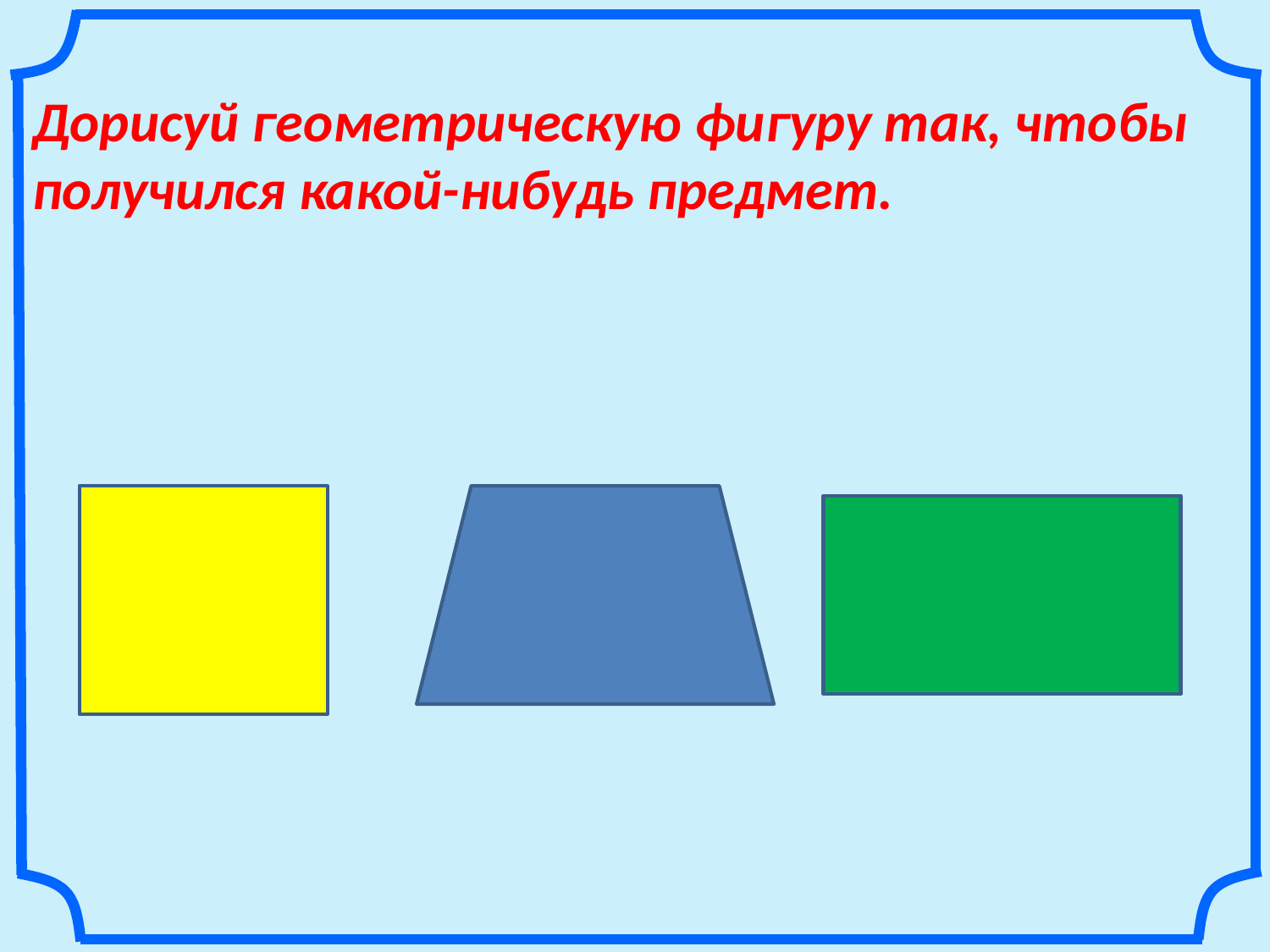

Дорисуй геометрическую фигуру так, чтобы получился какой-нибудь предмет.